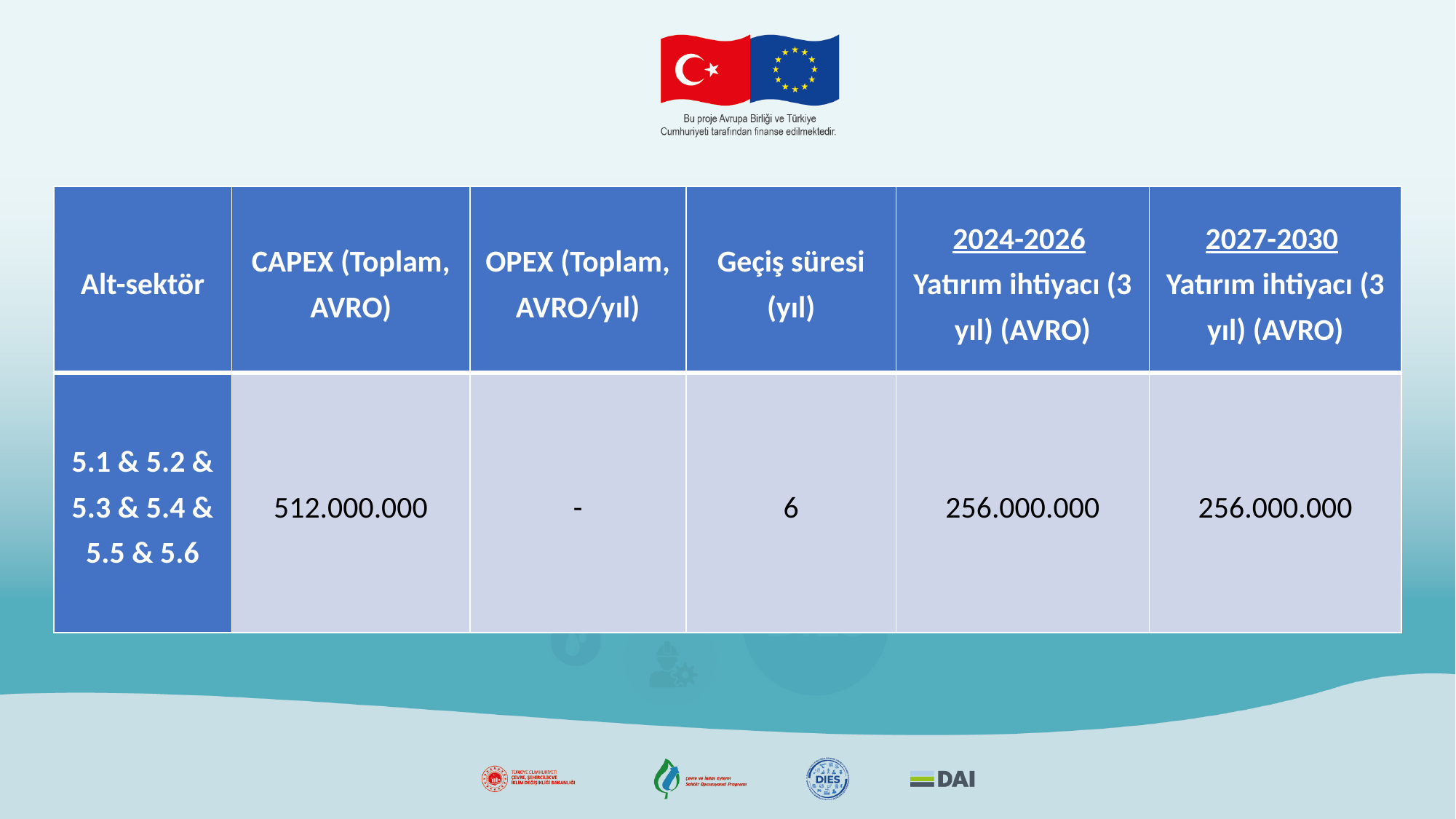

| Alt-sektör | CAPEX (Toplam, AVRO) | OPEX (Toplam, AVRO/yıl) | Geçiş süresi (yıl) | 2024-2026  Yatırım ihtiyacı (3 yıl) (AVRO) | 2027-2030  Yatırım ihtiyacı (3 yıl) (AVRO) |
| --- | --- | --- | --- | --- | --- |
| 5.1 & 5.2 & 5.3 & 5.4 & 5.5 & 5.6 | 512.000.000 | - | 6 | 256.000.000 | 256.000.000 |